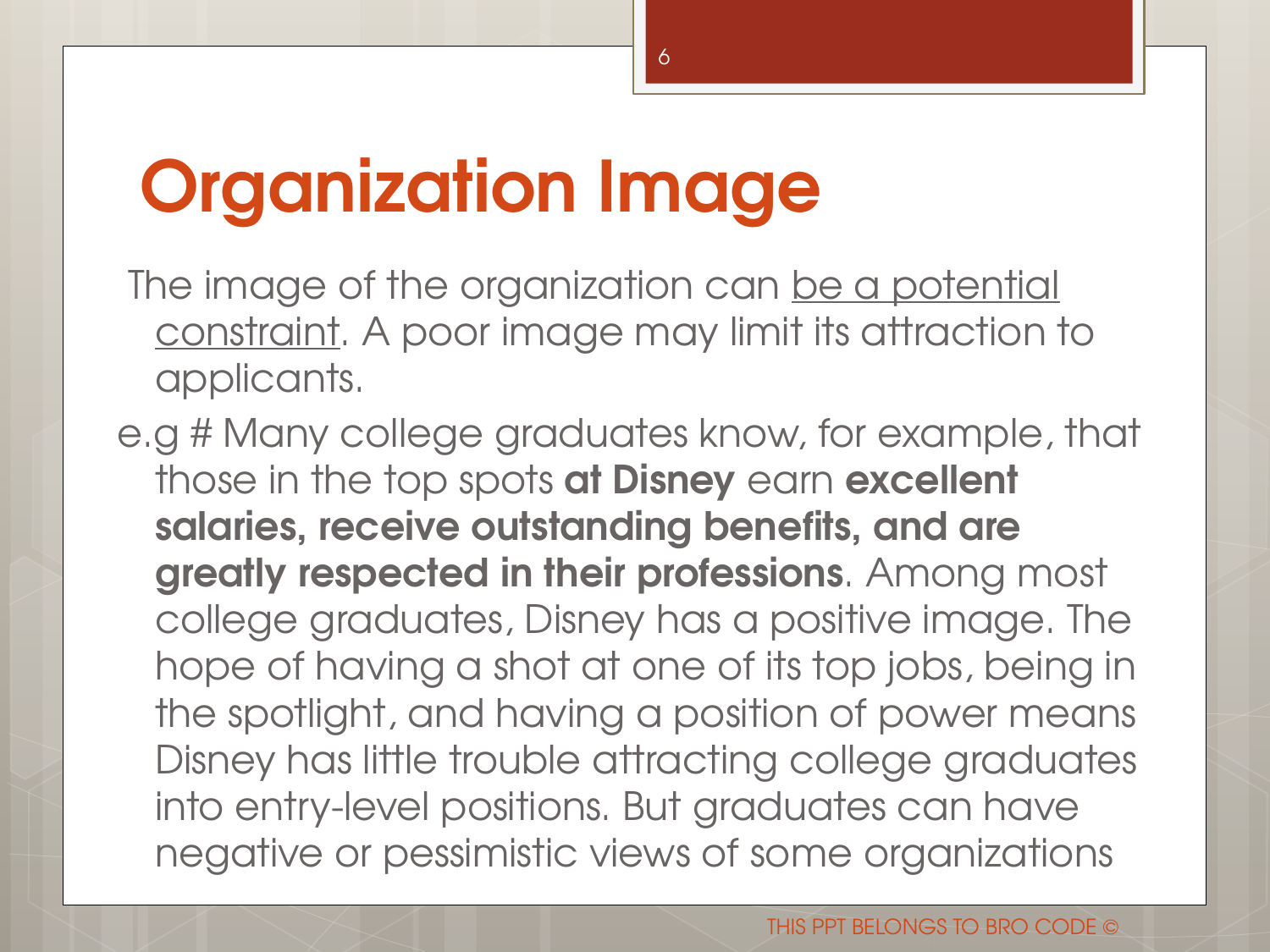

6
# Organization Image
 The image of the organization can be a potential constraint. A poor image may limit its attraction to applicants.
e.g # Many college graduates know, for example, that those in the top spots at Disney earn excellent salaries, receive outstanding benefits, and are greatly respected in their professions. Among most college graduates, Disney has a positive image. The hope of having a shot at one of its top jobs, being in the spotlight, and having a position of power means Disney has little trouble attracting college graduates into entry-level positions. But graduates can have negative or pessimistic views of some organizations
THIS PPT BELONGS TO BRO CODE ©